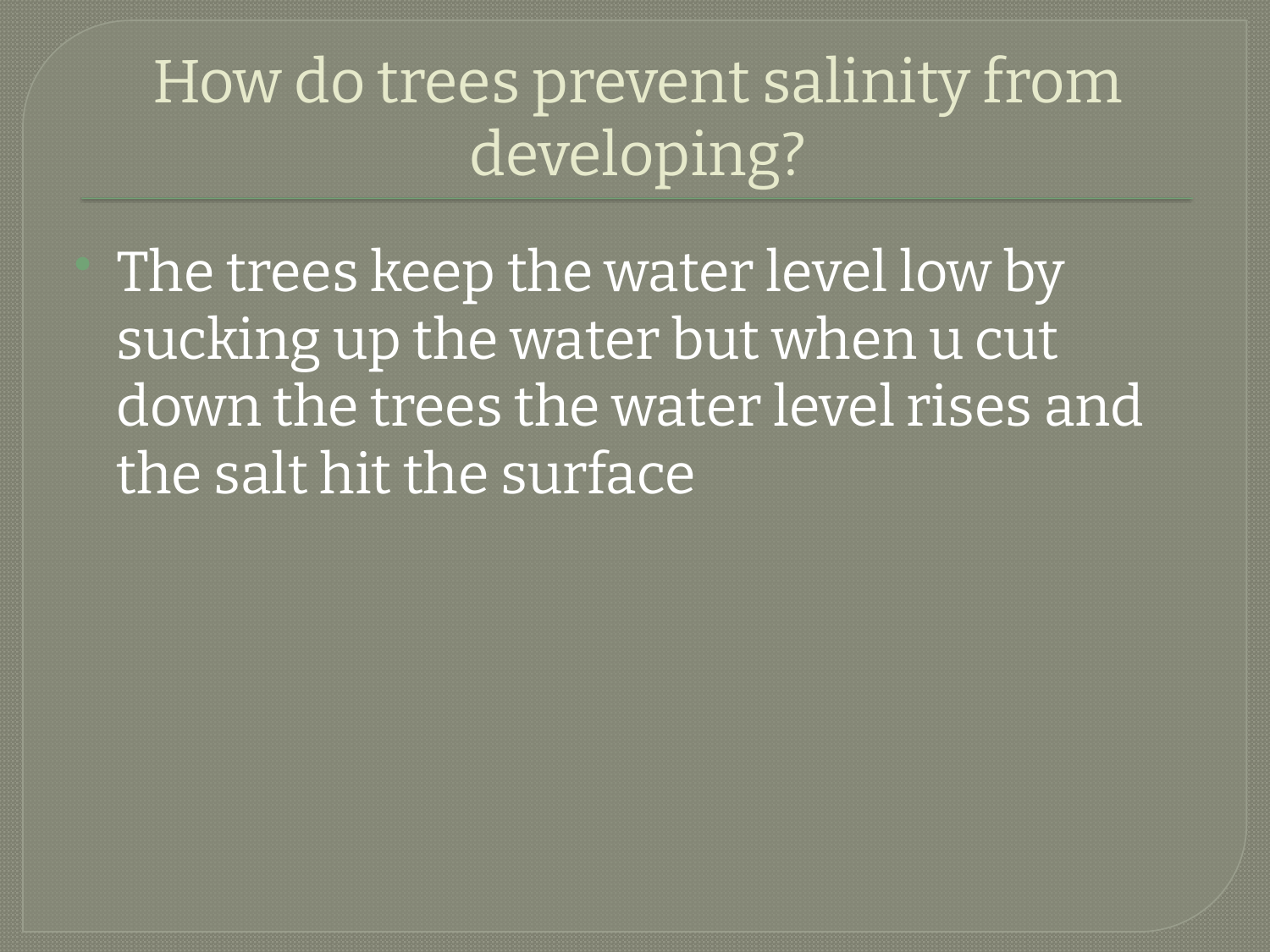

# How do trees prevent salinity from developing?
The trees keep the water level low by sucking up the water but when u cut down the trees the water level rises and the salt hit the surface